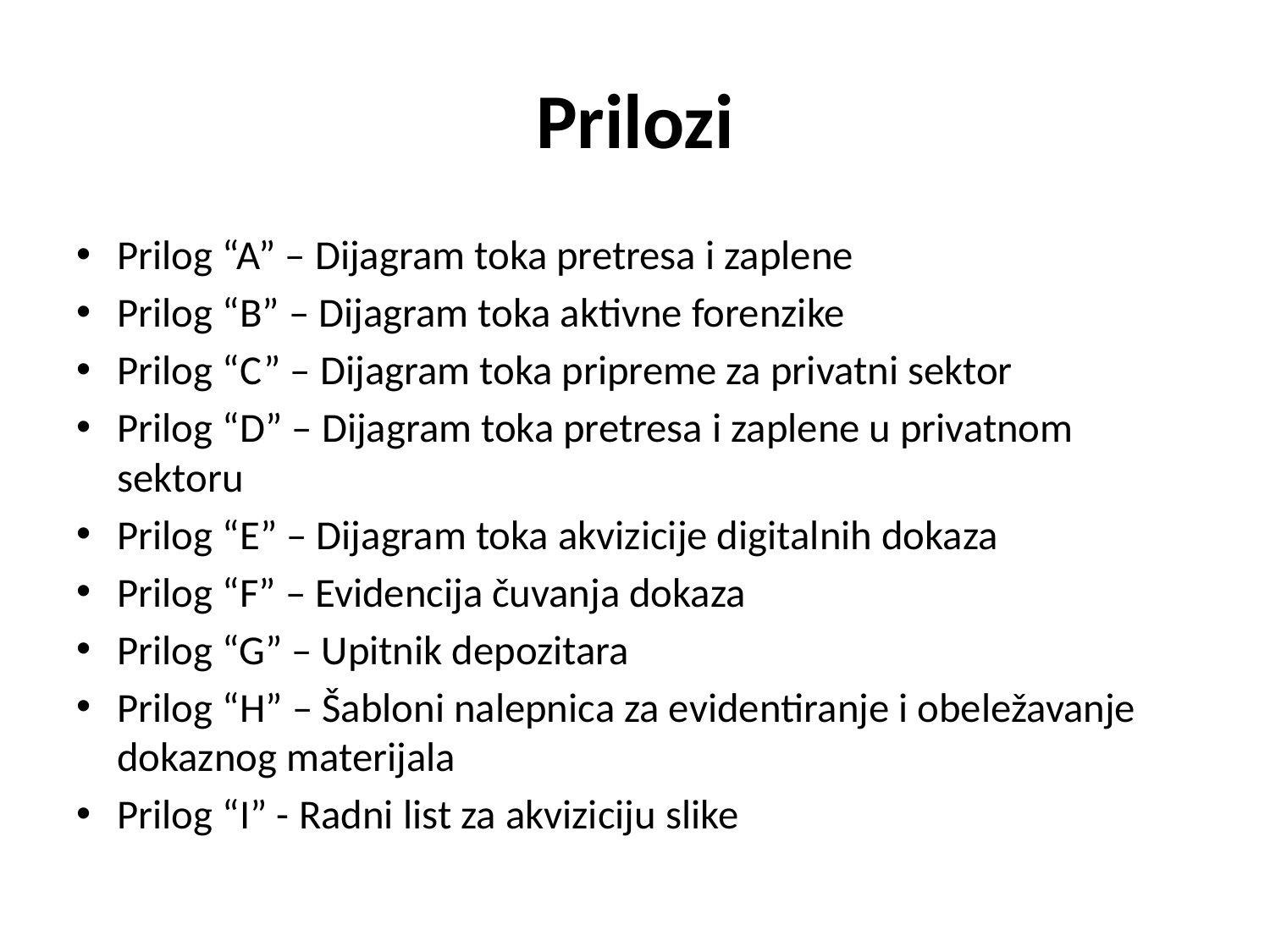

# Prilozi
Prilog “A” – Dijagram toka pretresa i zaplene
Prilog “B” – Dijagram toka aktivne forenzike
Prilog “C” – Dijagram toka pripreme za privatni sektor
Prilog “D” – Dijagram toka pretresa i zaplene u privatnom sektoru
Prilog “E” – Dijagram toka akvizicije digitalnih dokaza
Prilog “F” – Evidencija čuvanja dokaza
Prilog “G” – Upitnik depozitara
Prilog “H” – Šabloni nalepnica za evidentiranje i obeležavanje dokaznog materijala
Prilog “I” - Radni list za akviziciju slike